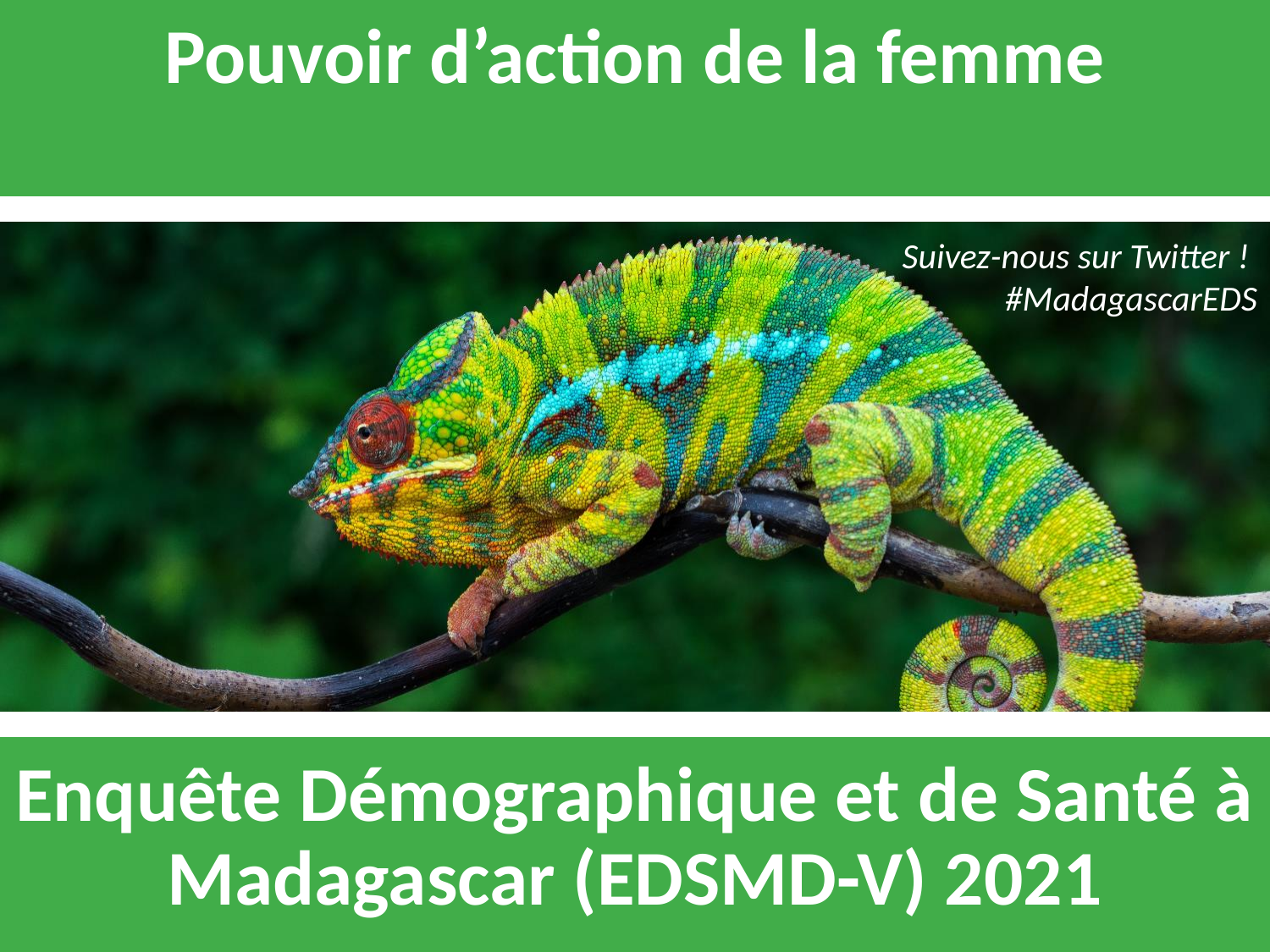

Pouvoir d’action de la femme
Suivez-nous sur Twitter !
#MadagascarEDS